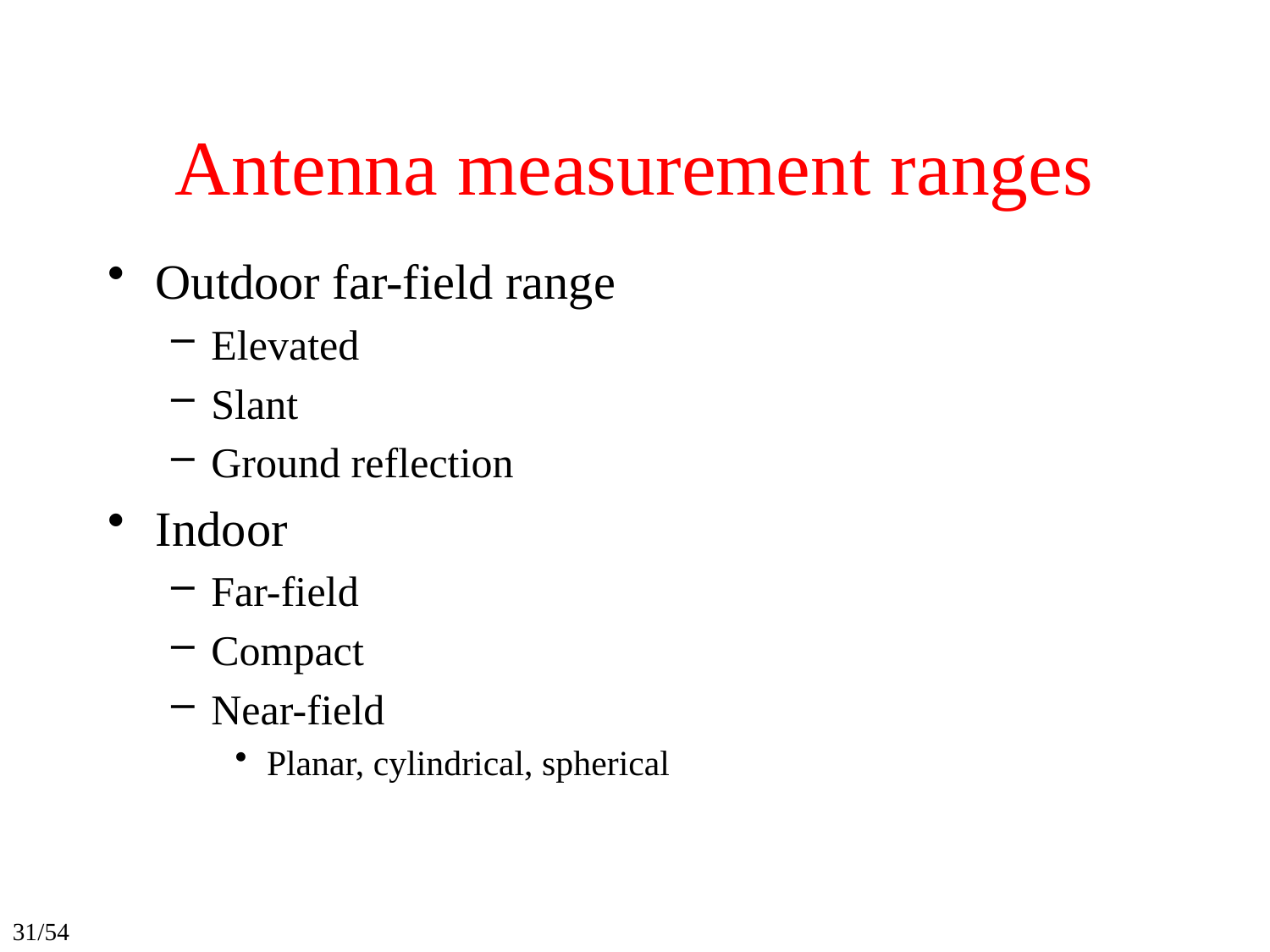

# Antenna measurement ranges
Outdoor far-field range
Elevated
Slant
Ground reflection
Indoor
Far-field
Compact
Near-field
Planar, cylindrical, spherical